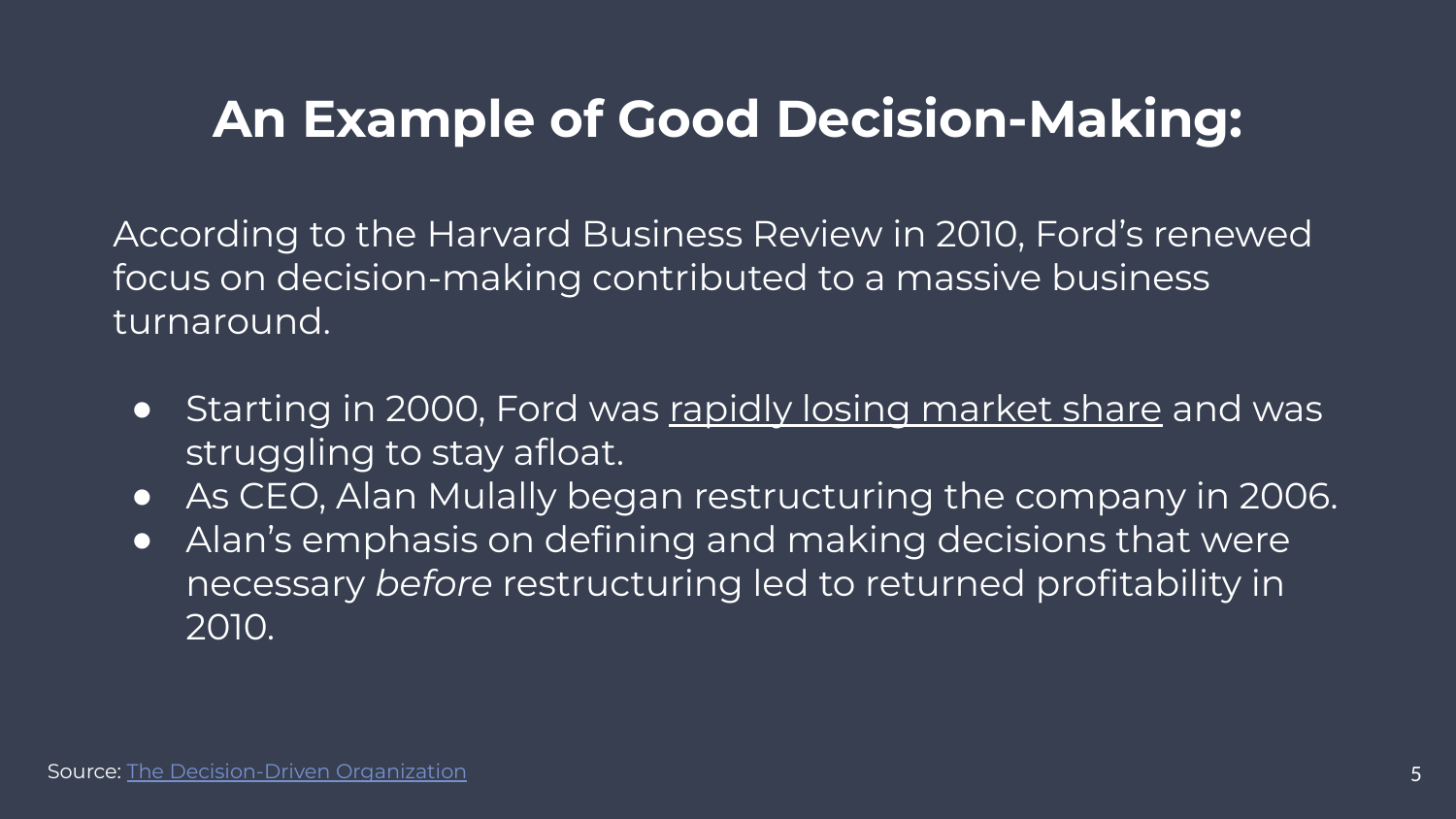

An Example of Good Decision-Making:
According to the Harvard Business Review in 2010, Ford’s renewed focus on decision-making contributed to a massive business turnaround.

Starting in 2000, Ford was rapidly losing market share and was struggling to stay afloat.
As CEO, Alan Mulally began restructuring the company in 2006.
Alan’s emphasis on defining and making decisions that were necessary before restructuring led to returned profitability in 2010.
5
Source: The Decision-Driven Organization